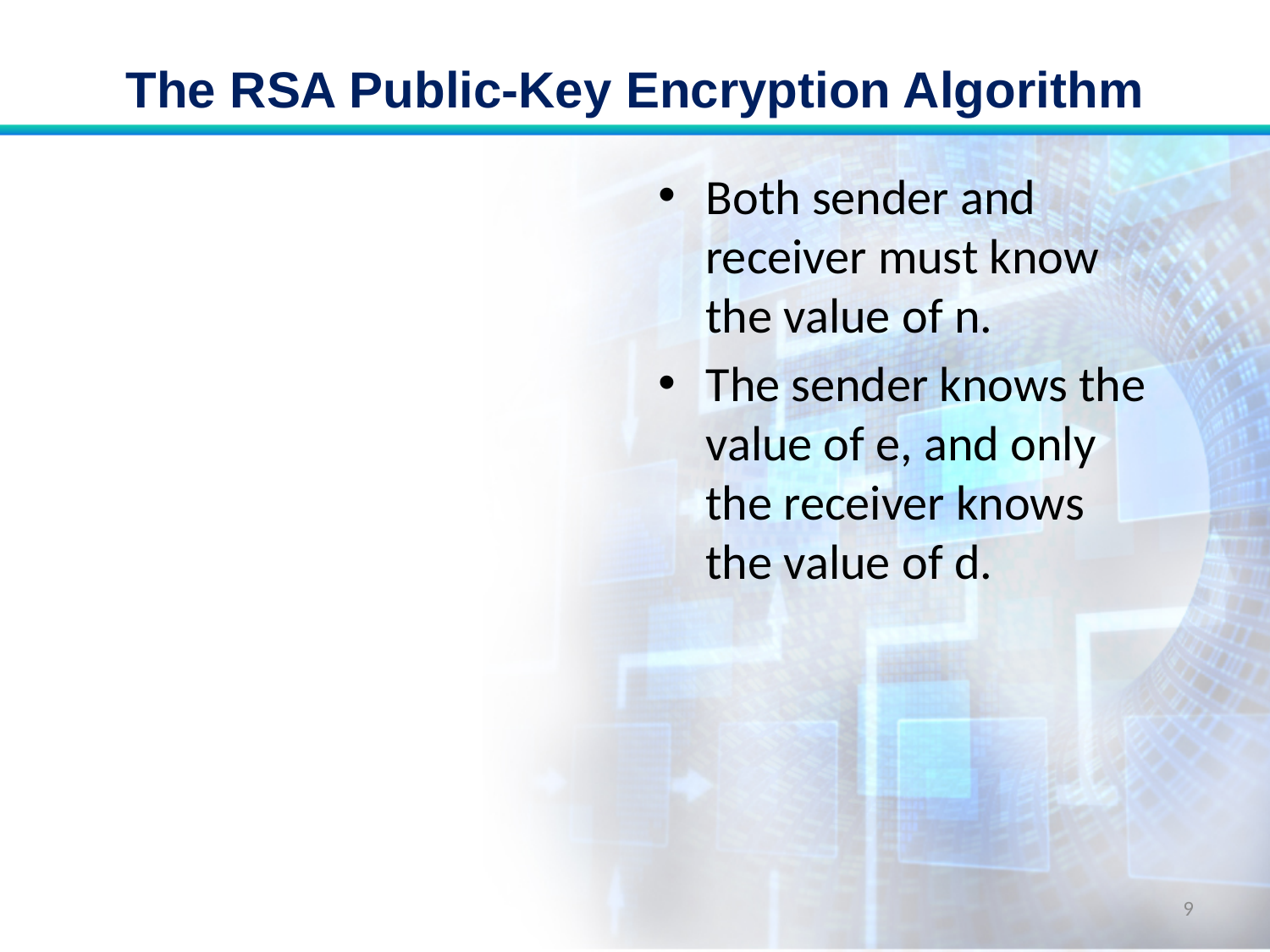

# The RSA Public-Key Encryption Algorithm
Both sender and receiver must know the value of n.
The sender knows the value of e, and only the receiver knows the value of d.
9